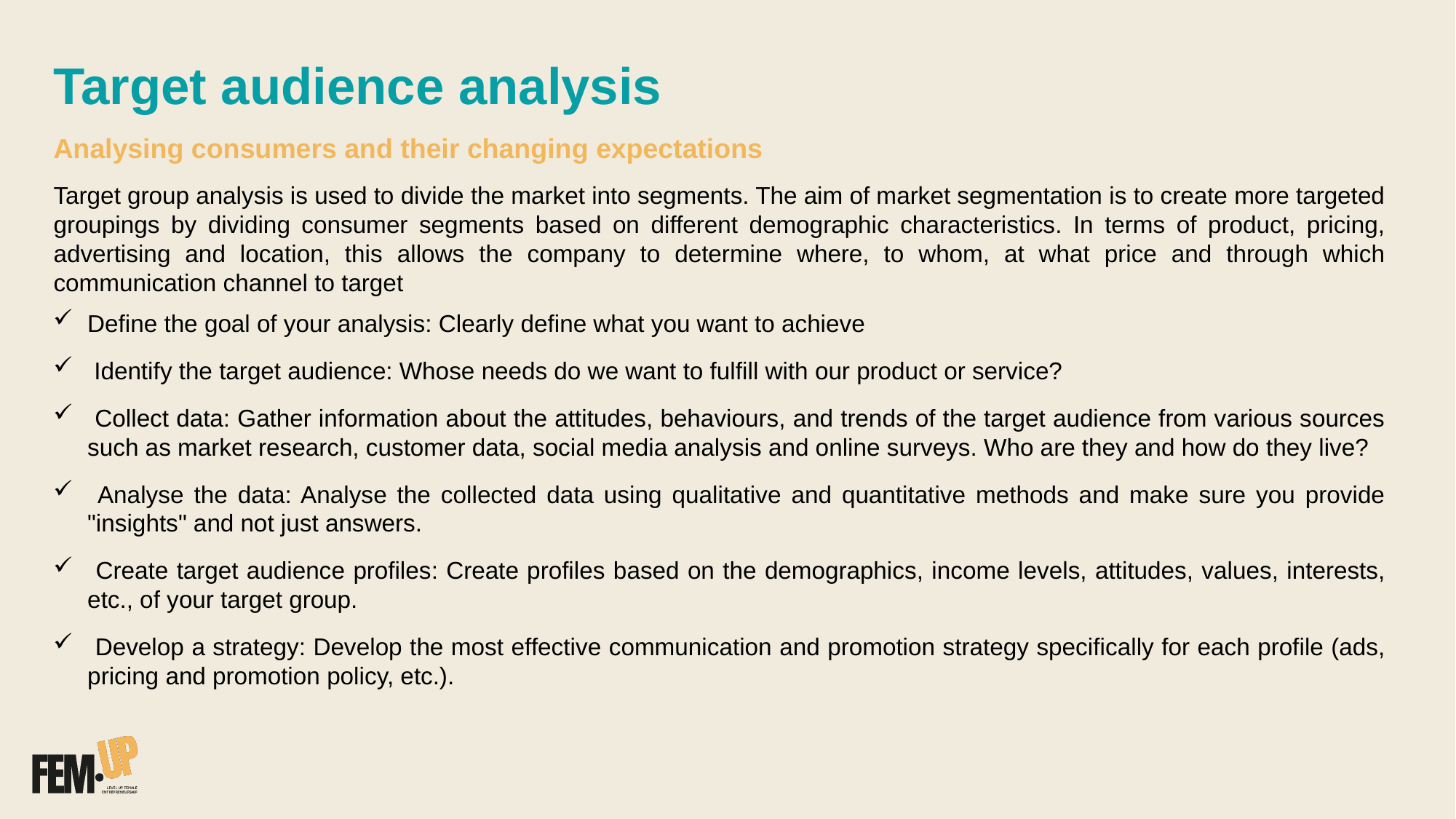

Target audience analysis
Analysing consumers and their changing expectations​
Target group analysis is used to divide the market into segments. The aim of market segmentation is to create more targeted groupings by dividing consumer segments based on different demographic characteristics. In terms of product, pricing, advertising and location, this allows the company to determine where, to whom, at what price and through which communication channel to target
Define the goal of your analysis: Clearly define what you want to achieve
 Identify the target audience: Whose needs do we want to fulfill with our product or service?
 Collect data: Gather information about the attitudes, behaviours, and trends of the target audience from various sources such as market research, customer data, social media analysis and online surveys. Who are they and how do they live?
 Analyse the data: Analyse the collected data using qualitative and quantitative methods and make sure you provide "insights" and not just answers.
 Create target audience profiles: Create profiles based on the demographics, income levels, attitudes, values, interests, etc., of your target group.
 Develop a strategy: Develop the most effective communication and promotion strategy specifically for each profile (ads, pricing and promotion policy, etc.).